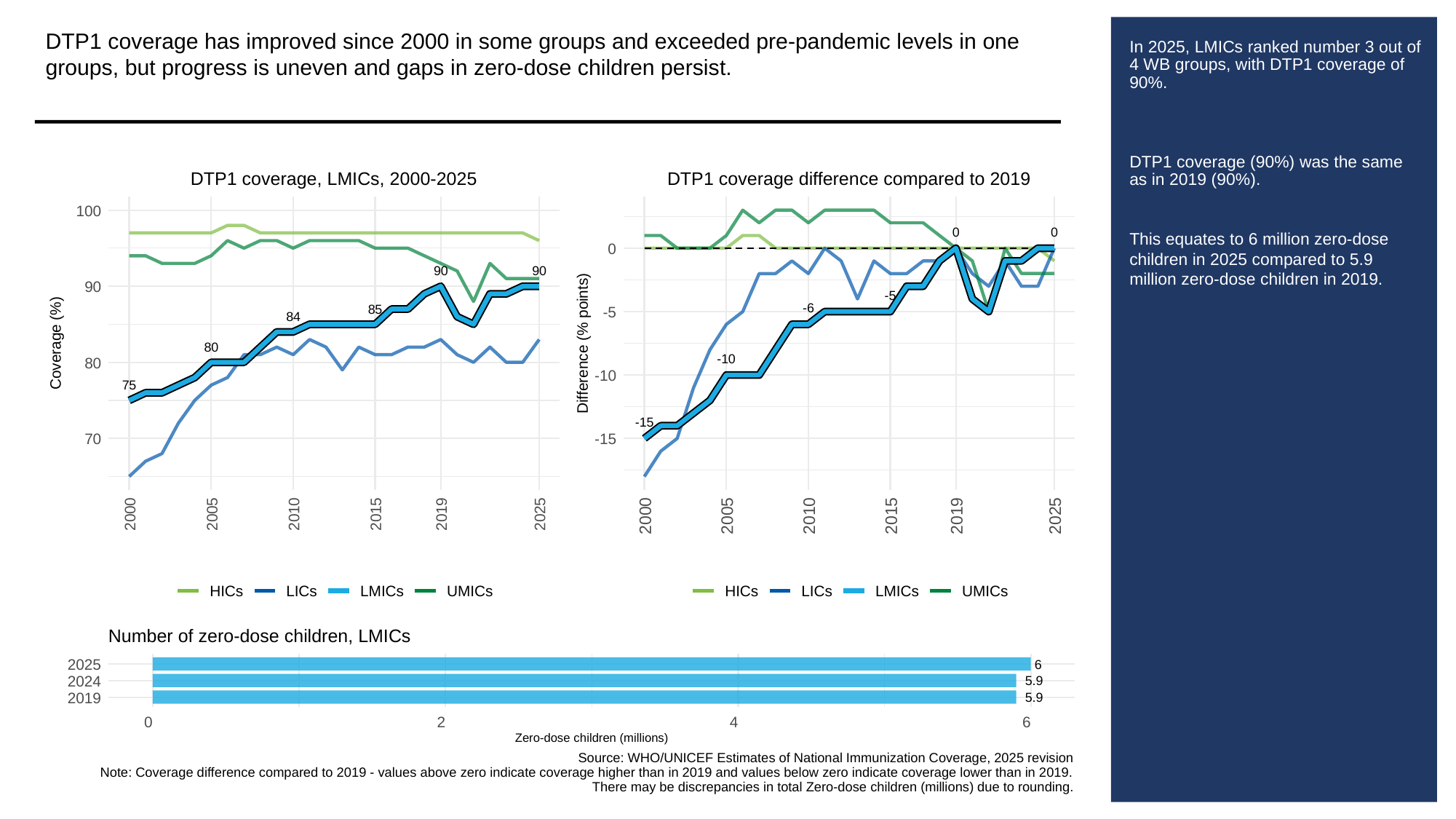

DTP1 coverage has improved since 2000 in some groups and exceeded pre-pandemic levels in one groups, but progress is uneven and gaps in zero-dose children persist.
# In 2025, LMICs ranked number 3 out of 4 WB groups, with DTP1 coverage of 90%.

DTP1 coverage (90%) was the same as in 2019 (90%).

This equates to 6 million zero-dose children in 2025 compared to 5.9 million zero-dose children in 2019.

DTP1 coverage, LMICs, 2000-2025
DTP1 coverage difference compared to 2019

100

0
0

0

90
90

90

-5
-6
85
-5
84

Coverage (%)
Difference (% points)

80

-10
80

-10

75

-15
70
-15

2000
2005
2010
2015
2019
2025
2000
2005
2010
2015
2019
2025
HICs
LICs
LMICs
UMICs
HICs
LICs
LMICs
UMICs

Number of zero-dose children, LMICs

2025
6

2024
5.9

2019
5.9

0
2
4
6
Zero-dose children (millions)
Source: WHO/UNICEF Estimates of National Immunization Coverage, 2025 revision
Note: Coverage difference compared to 2019 - values above zero indicate coverage higher than in 2019 and values below zero indicate coverage lower than in 2019.
There may be discrepancies in total Zero-dose children (millions) due to rounding.